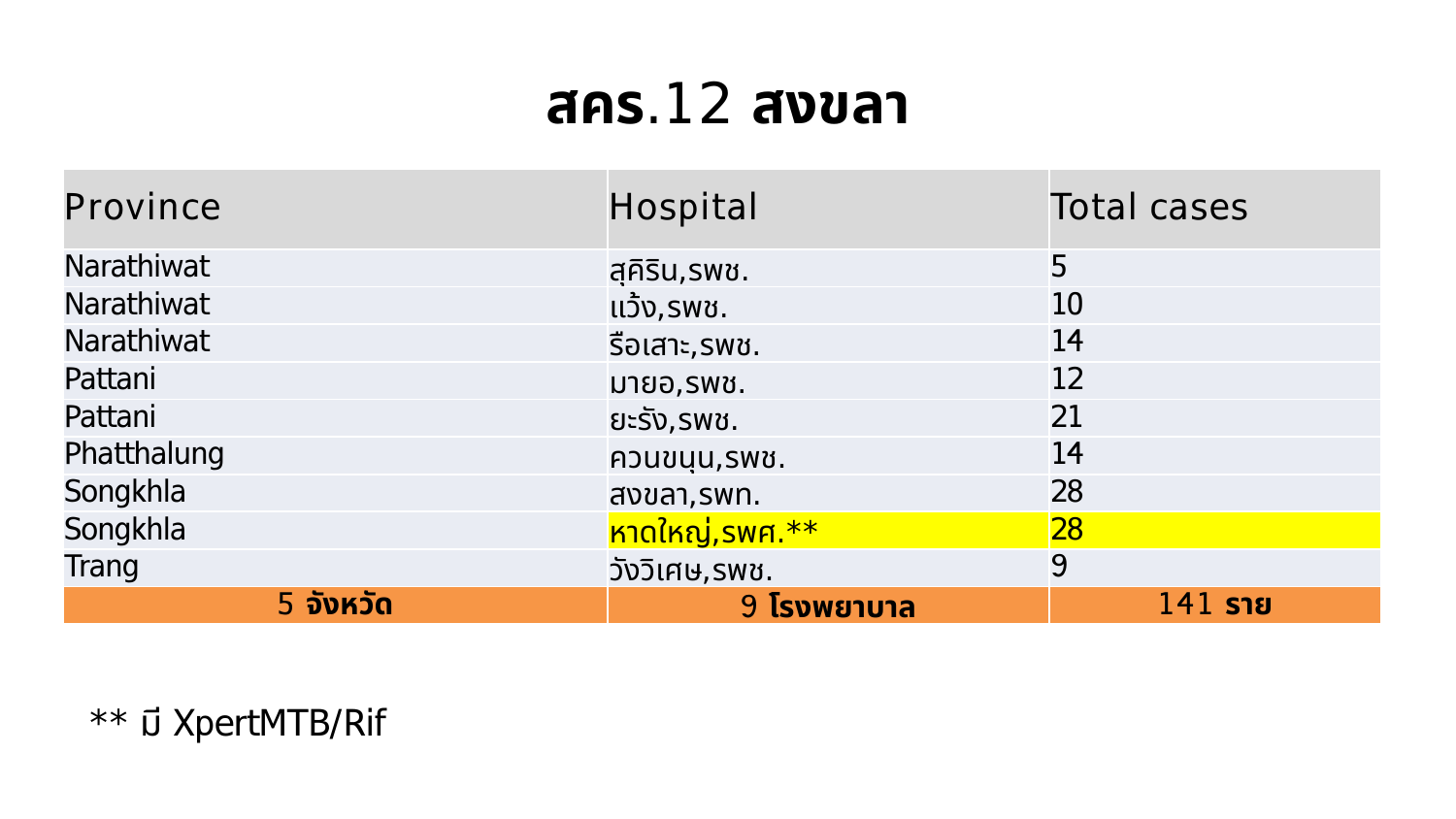

# สคร.12 สงขลา
| Province | Hospital | Total cases |
| --- | --- | --- |
| Narathiwat | สุคิริน,รพช. | 5 |
| Narathiwat | แว้ง,รพช. | 10 |
| Narathiwat | รือเสาะ,รพช. | 14 |
| Pattani | มายอ,รพช. | 12 |
| Pattani | ยะรัง,รพช. | 21 |
| Phatthalung | ควนขนุน,รพช. | 14 |
| Songkhla | สงขลา,รพท. | 28 |
| Songkhla | หาดใหญ่,รพศ.\*\* | 28 |
| Trang | วังวิเศษ,รพช. | 9 |
| 5 จังหวัด | 9 โรงพยาบาล | 141 ราย |
** มี XpertMTB/Rif